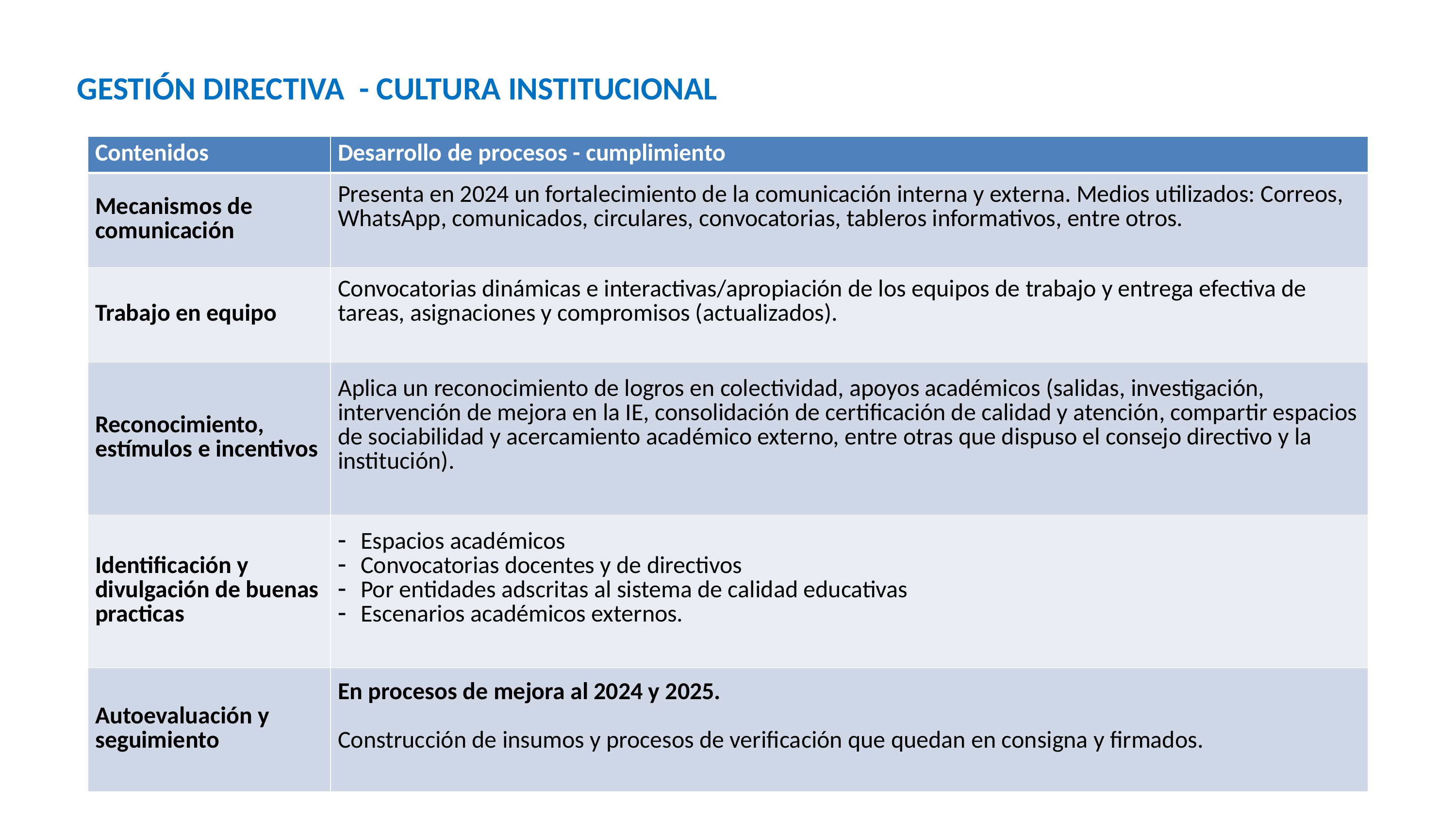

GESTIÓN DIRECTIVA  - CULTURA INSTITUCIONAL
| Contenidos | Desarrollo de procesos - cumplimiento |
| --- | --- |
| Mecanismos de comunicación | Presenta en 2024 un fortalecimiento de la comunicación interna y externa. Medios utilizados: Correos, WhatsApp, comunicados, circulares, convocatorias, tableros informativos, entre otros. |
| Trabajo en equipo | Convocatorias dinámicas e interactivas/apropiación de los equipos de trabajo y entrega efectiva de tareas, asignaciones y compromisos (actualizados). |
| Reconocimiento, estímulos e incentivos | Aplica un reconocimiento de logros en colectividad, apoyos académicos (salidas, investigación, intervención de mejora en la IE, consolidación de certificación de calidad y atención, compartir espacios de sociabilidad y acercamiento académico externo, entre otras que dispuso el consejo directivo y la institución). |
| Identificación y divulgación de buenas practicas | Espacios académicos Convocatorias docentes y de directivos Por entidades adscritas al sistema de calidad educativas Escenarios académicos externos. |
| Autoevaluación y seguimiento | En procesos de mejora al 2024 y 2025. Construcción de insumos y procesos de verificación que quedan en consigna y firmados. |